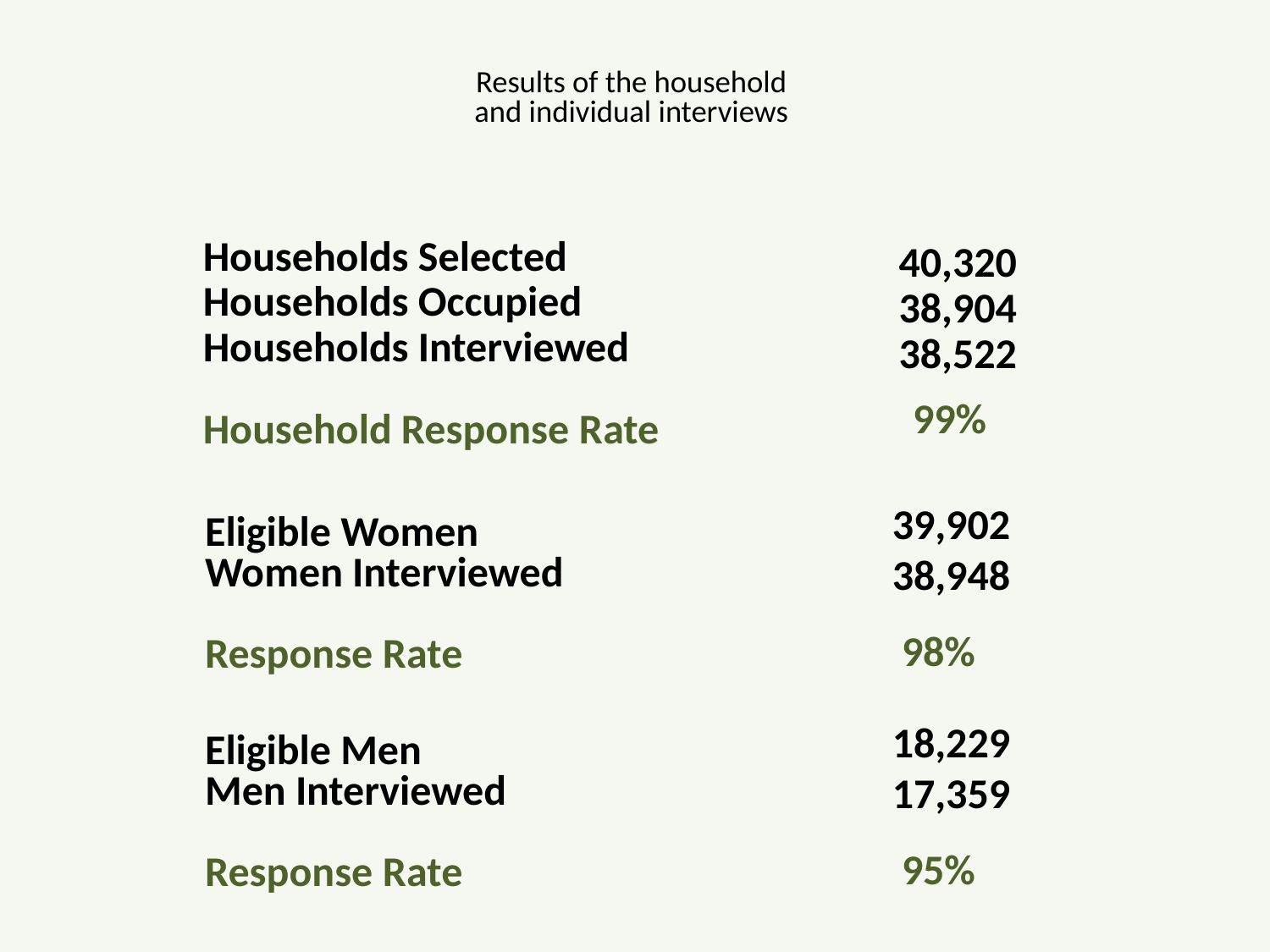

# Results of the household and individual interviews

Households Selected
Households Occupied
Households Interviewed

Household Response Rate
 40,320
38,904
38,522

  99%

39,902
   38,948

    98%
Eligible Women
Women Interviewed

Response Rate
18,229
   17,359

    95%
Eligible Men
Men Interviewed

Response Rate